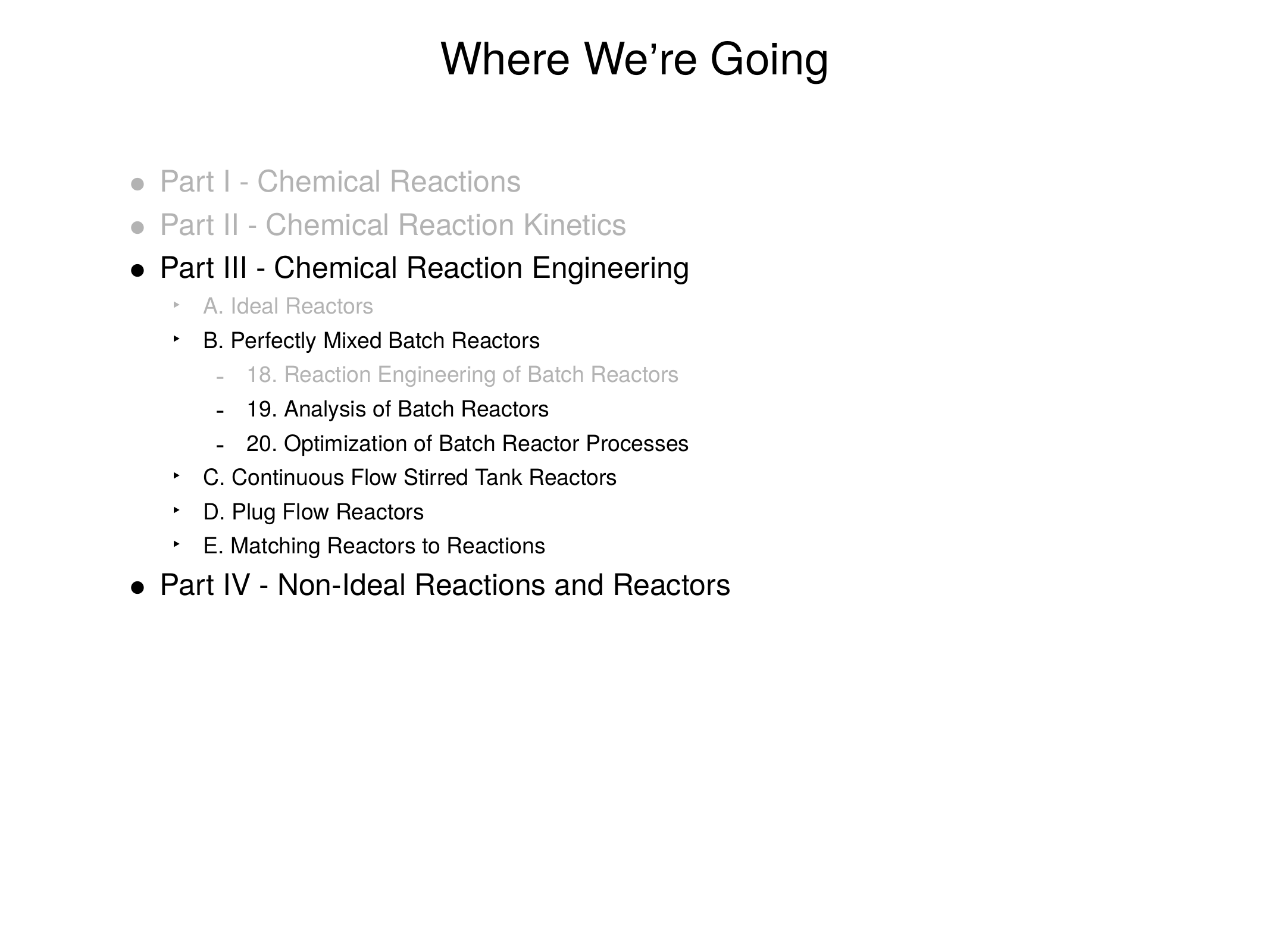

# Where We’re Going
Part I - Chemical Reactions
Part II - Chemical Reaction Kinetics
Part III - Chemical Reaction Engineering
A. Ideal Reactors
B. Perfectly Mixed Batch Reactors
18. Reaction Engineering of Batch Reactors
19. Analysis of Batch Reactors
20. Optimization of Batch Reactor Processes
C. Continuous Flow Stirred Tank Reactors
D. Plug Flow Reactors
E. Matching Reactors to Reactions
Part IV - Non-Ideal Reactions and Reactors